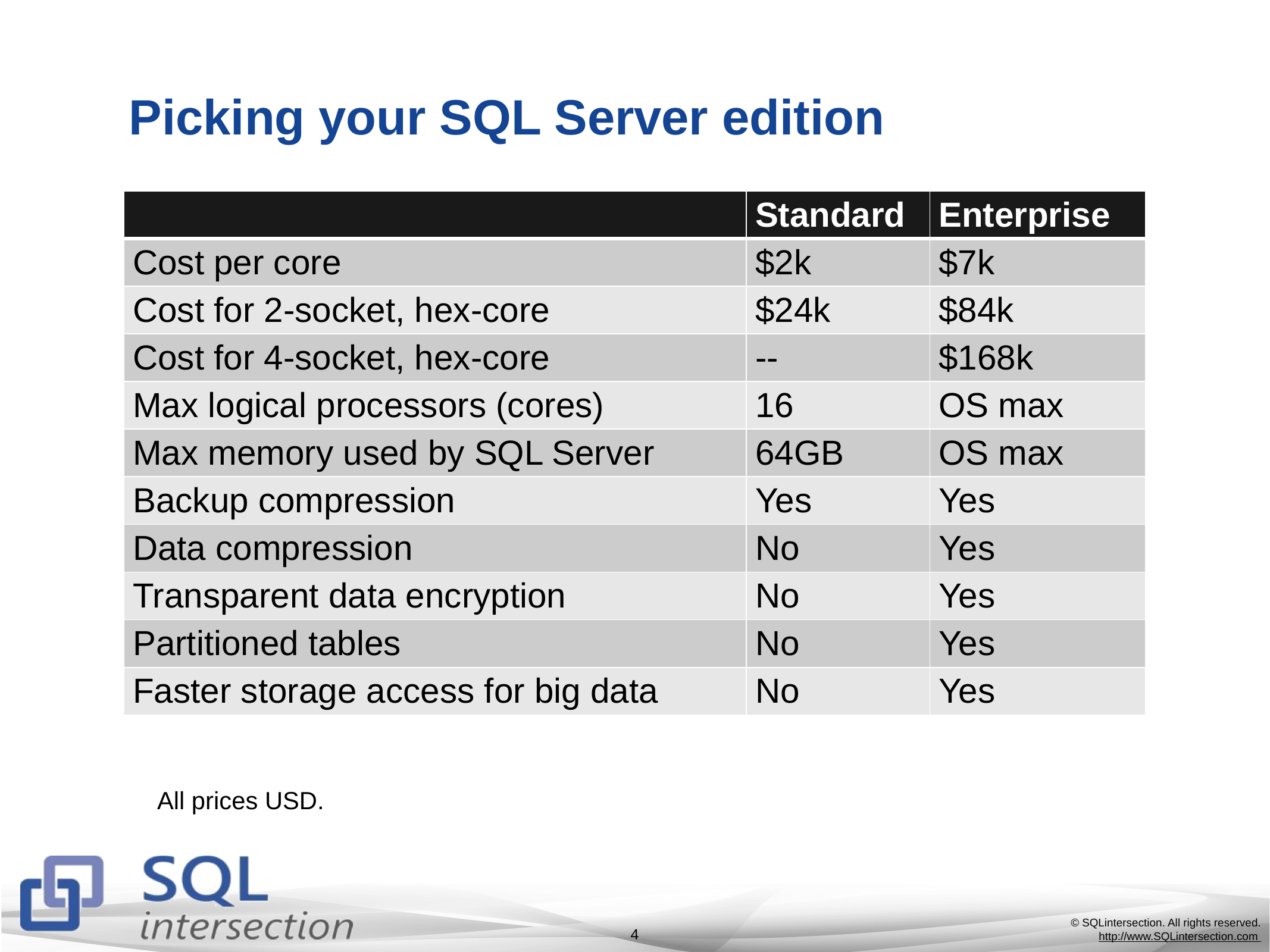

# Picking your SQL Server edition
|  | Standard | Enterprise |
| --- | --- | --- |
| Cost per core | $2k | $7k |
| Cost for 2-socket, hex-core | $24k | $84k |
| Cost for 4-socket, hex-core | -- | $168k |
| Max logical processors (cores) | 16 | OS max |
| Max memory used by SQL Server | 64GB | OS max |
| Backup compression | Yes | Yes |
| Data compression | No | Yes |
| Transparent data encryption | No | Yes |
| Partitioned tables | No | Yes |
| Faster storage access for big data | No | Yes |
All prices USD.